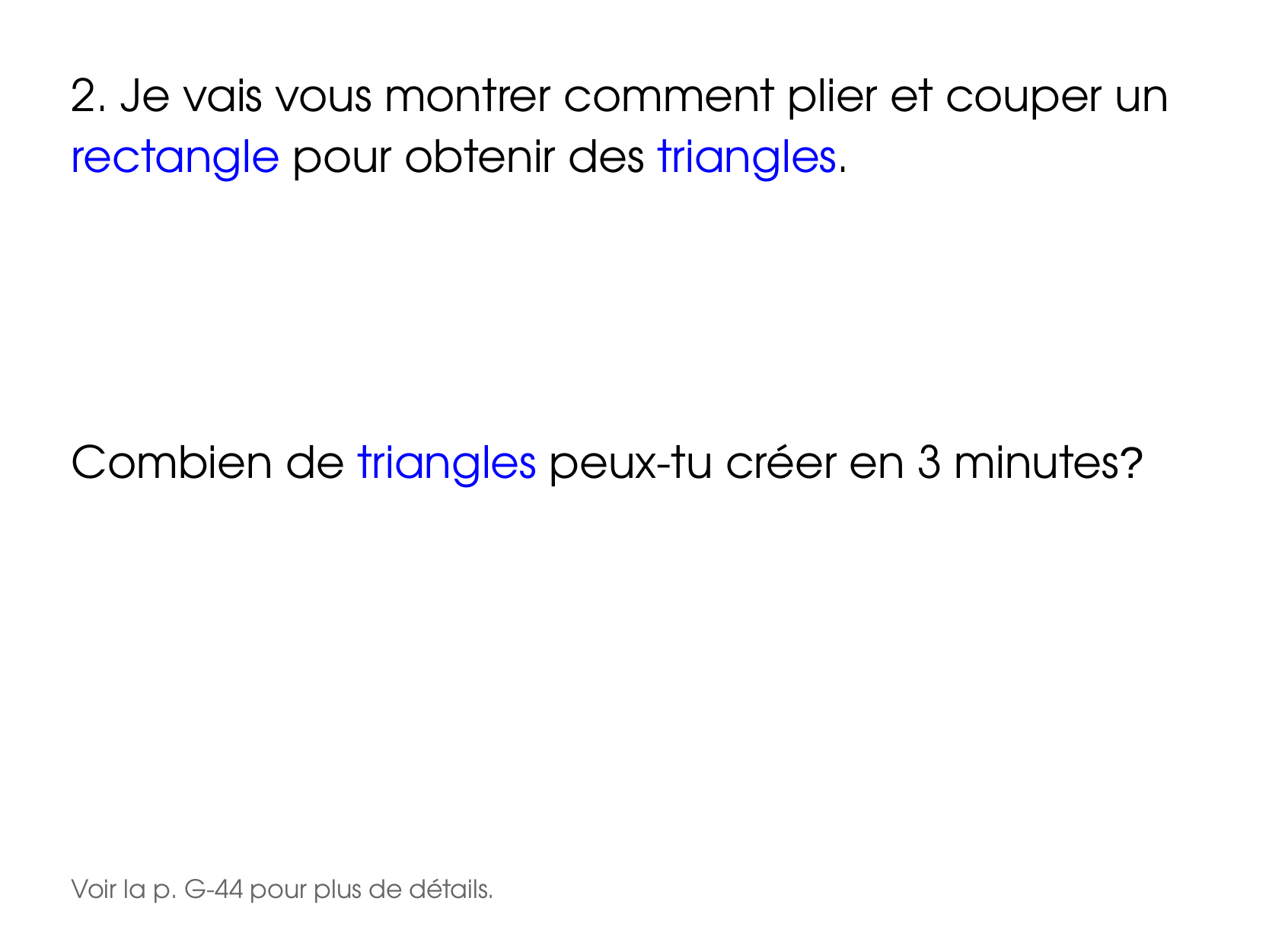

2. Je vais vous montrer comment plier et couper un rectangle pour obtenir des triangles.

Combien de triangles peux-tu créer en 3 minutes?
Voir la p. G-44 pour plus de détails.